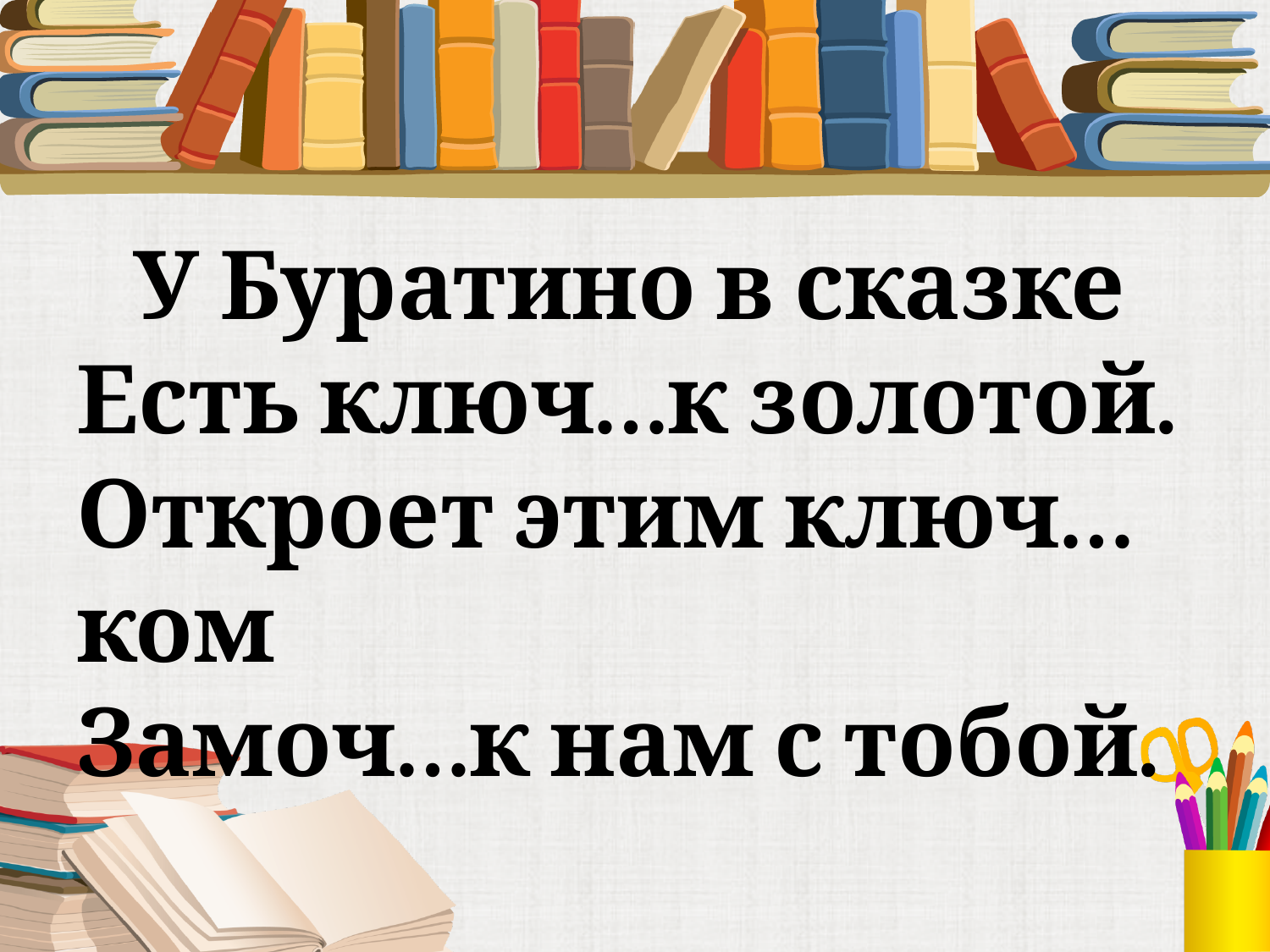

#
     У Буратино в сказке
Есть ключ…к золотой.
Откроет этим ключ…ком
Замоч…к нам с тобой.